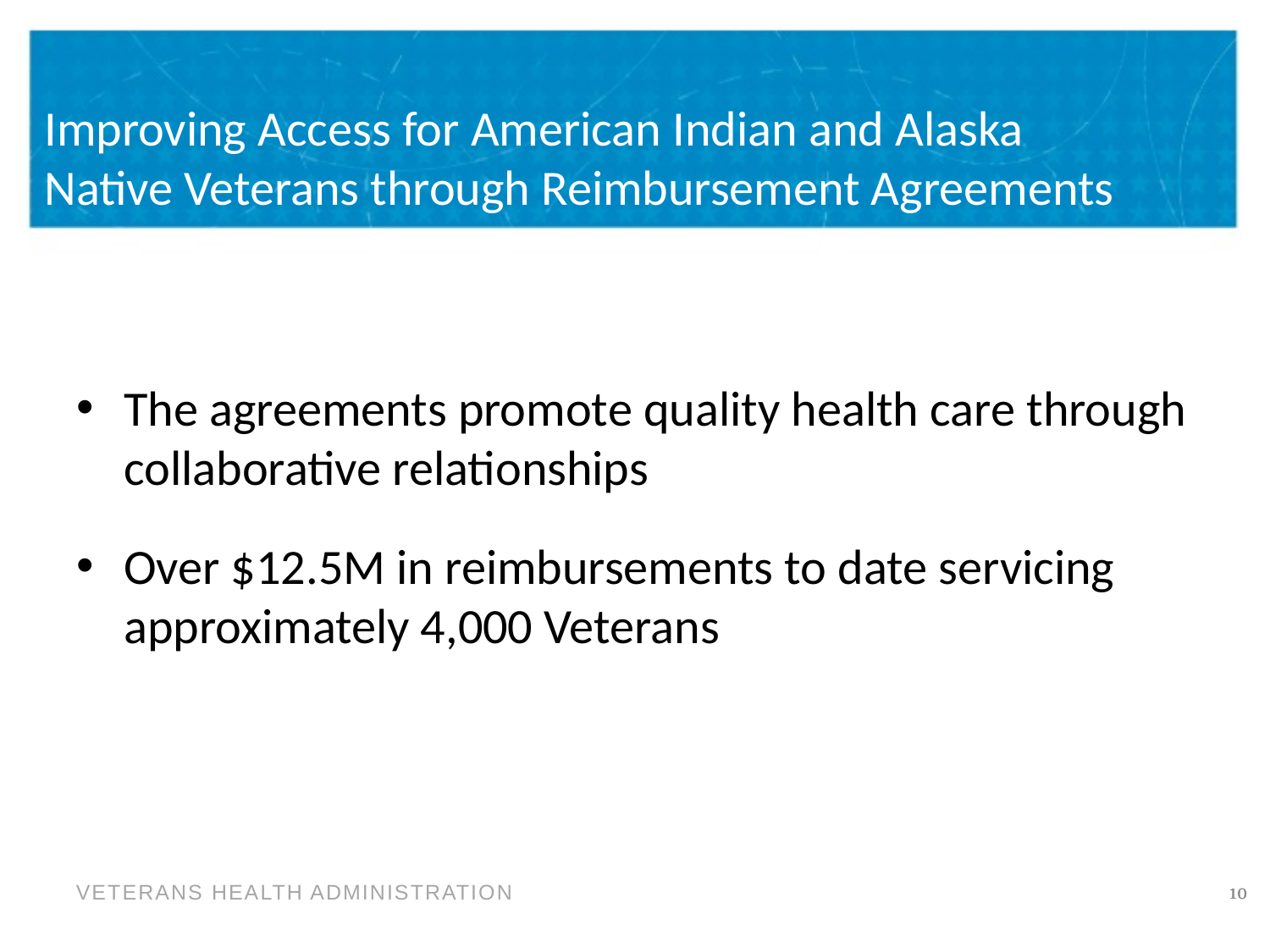

# Improving Access for American Indian and Alaska Native Veterans through Reimbursement Agreements
The agreements promote quality health care through collaborative relationships

Over $12.5M in reimbursements to date servicing approximately 4,000 Veterans

10
10